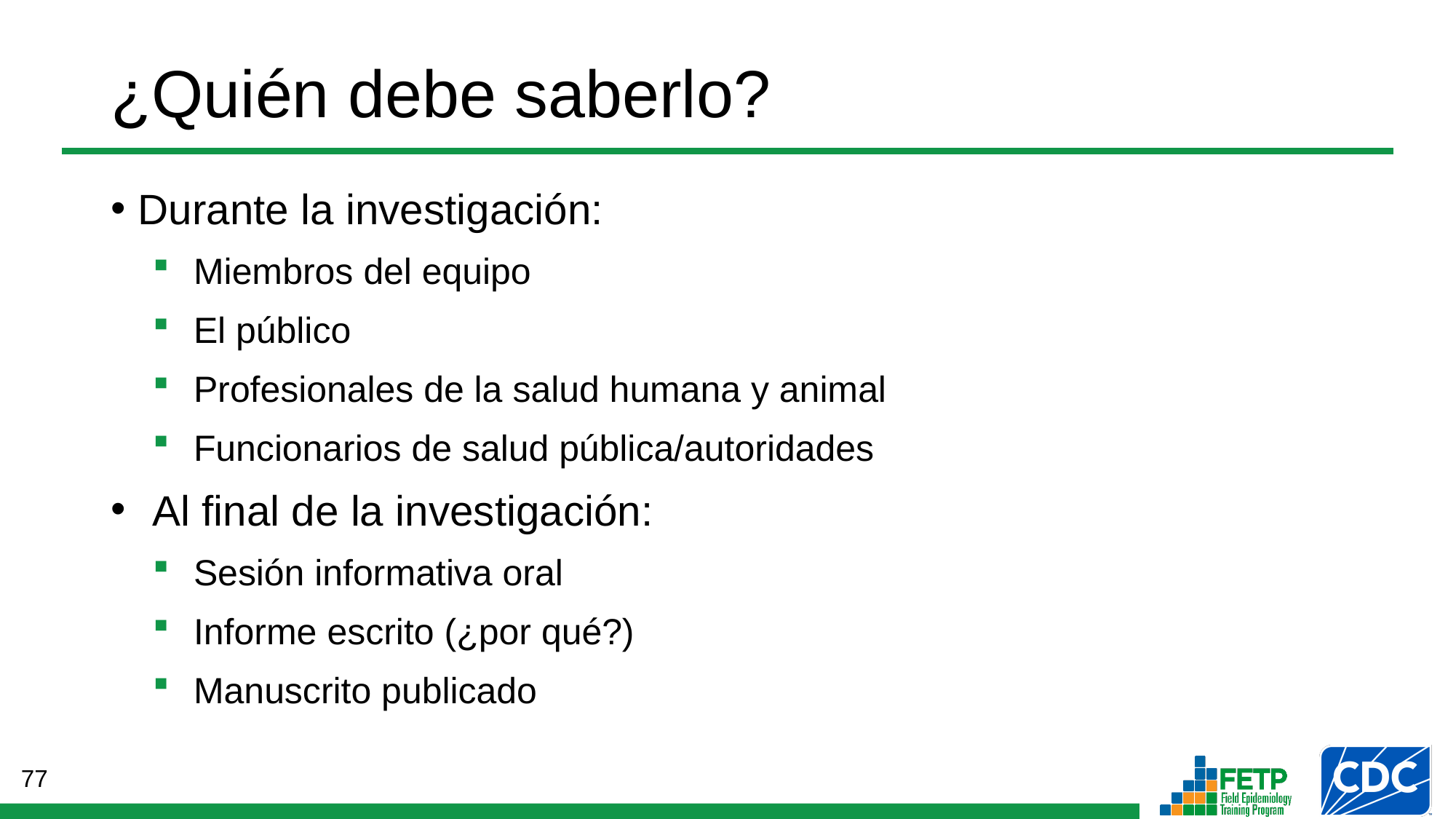

¿Quién debe saberlo?
Durante la investigación:
Miembros del equipo
El público
Profesionales de la salud humana y animal
Funcionarios de salud pública/autoridades
Al final de la investigación:
Sesión informativa oral
Informe escrito (¿por qué?)
Manuscrito publicado